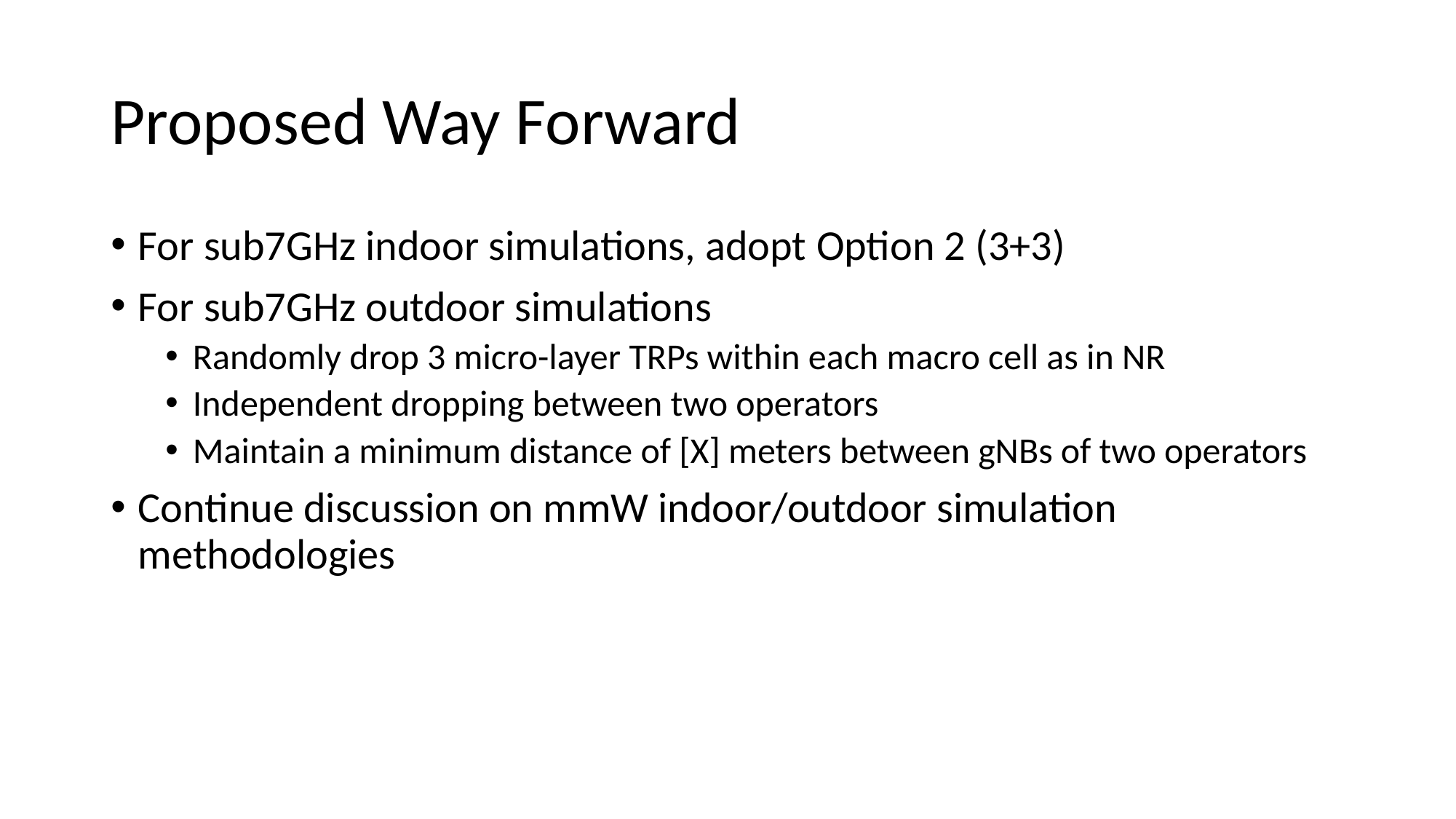

# Proposed Way Forward
For sub7GHz indoor simulations, adopt Option 2 (3+3)
For sub7GHz outdoor simulations
Randomly drop 3 micro-layer TRPs within each macro cell as in NR
Independent dropping between two operators
Maintain a minimum distance of [X] meters between gNBs of two operators
Continue discussion on mmW indoor/outdoor simulation methodologies